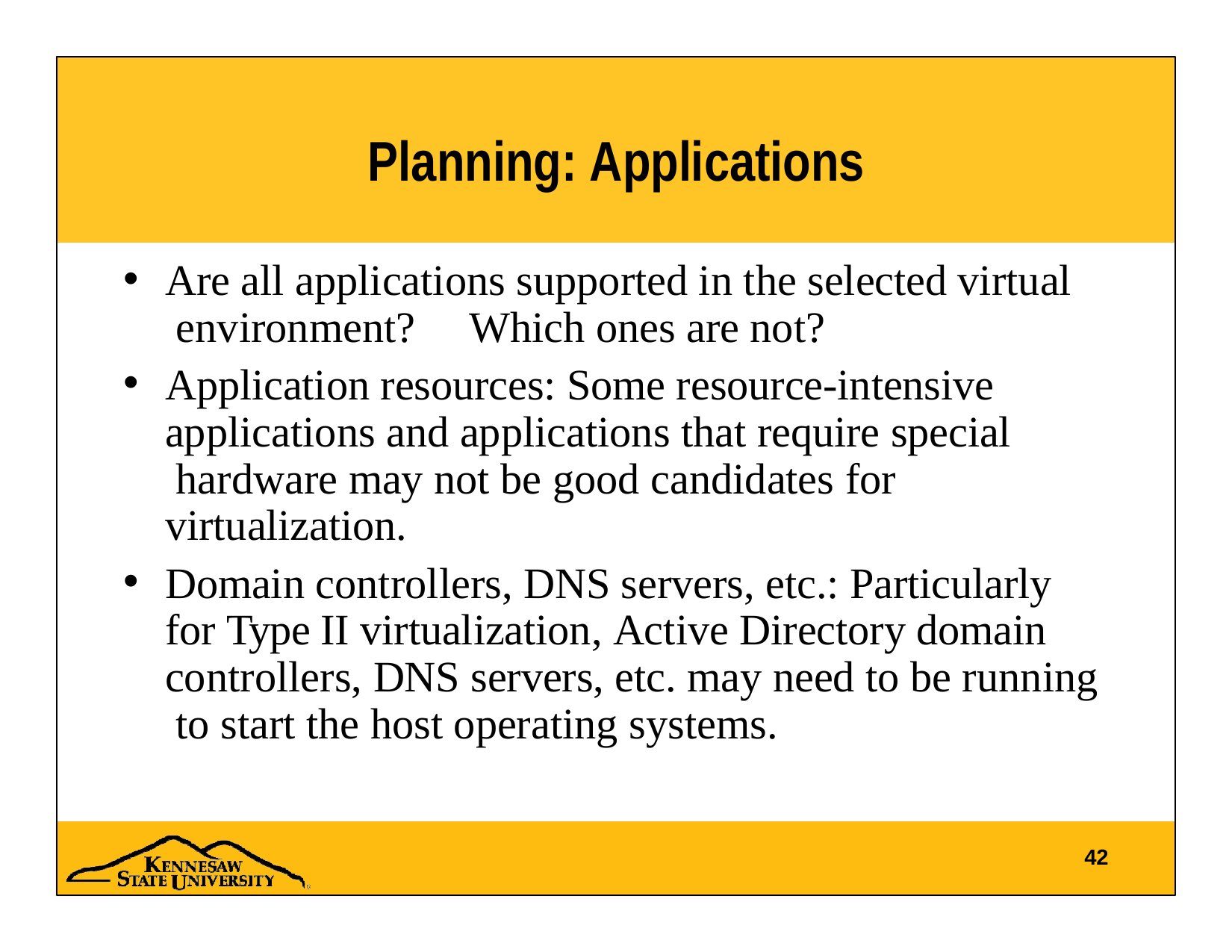

# Planning: Applications
Are all applications supported in the selected virtual  environment?	Which ones are not?
Application resources: Some resource-intensive  applications and applications that require special  hardware may not be good candidates for  virtualization.
Domain controllers, DNS servers, etc.: Particularly  for Type II virtualization, Active Directory domain  controllers, DNS servers, etc. may need to be running  to start the host operating systems.

42